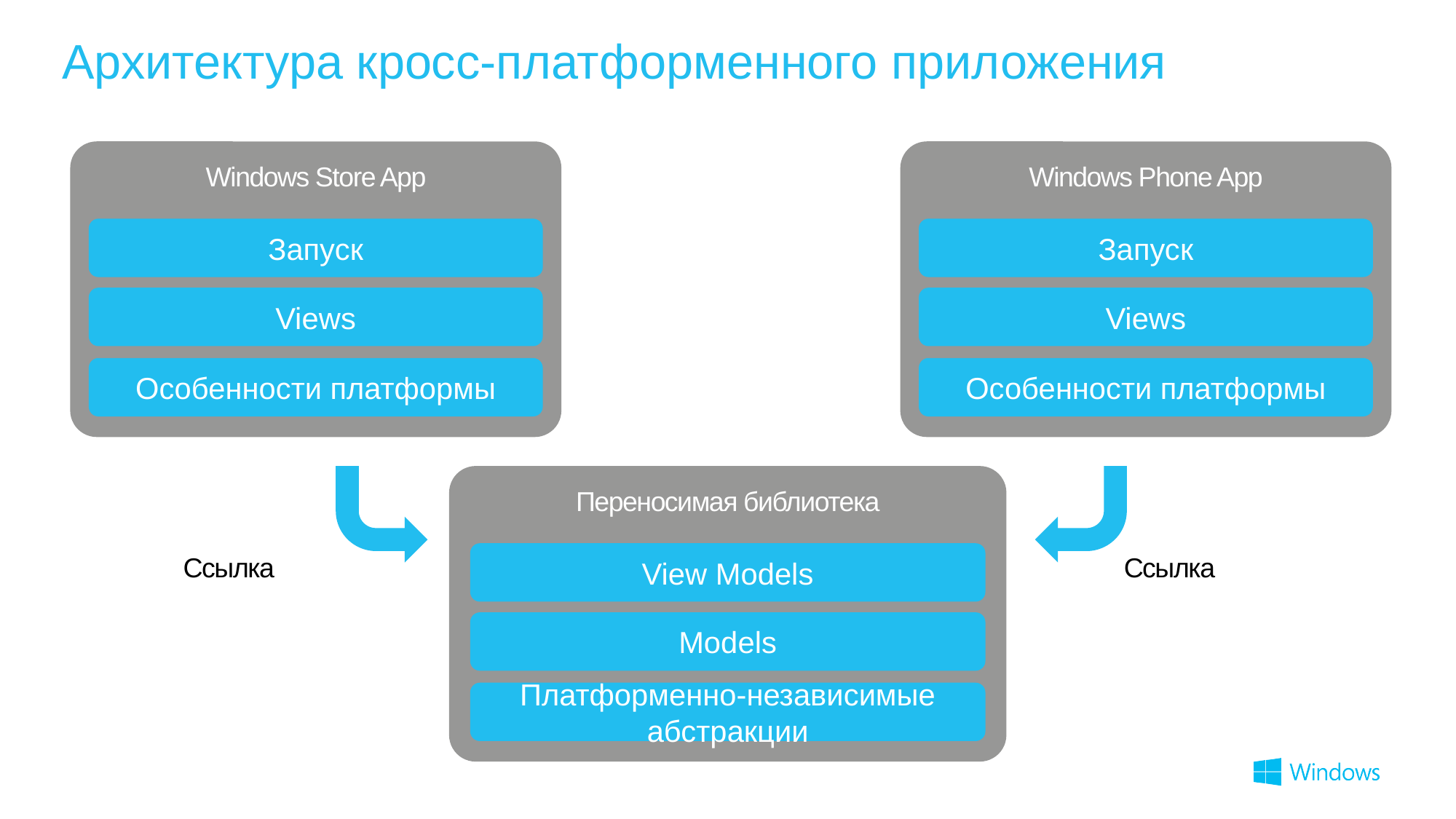

# Архитектура кросс-платформенного приложения

Windows Store App
Windows Phone App
Запуск
Запуск
Views
Views
Особенности платформы
Особенности платформы

Переносимая библиотека
View Models
Ссылка
Ссылка
Models
Платформенно-независимые абстракции